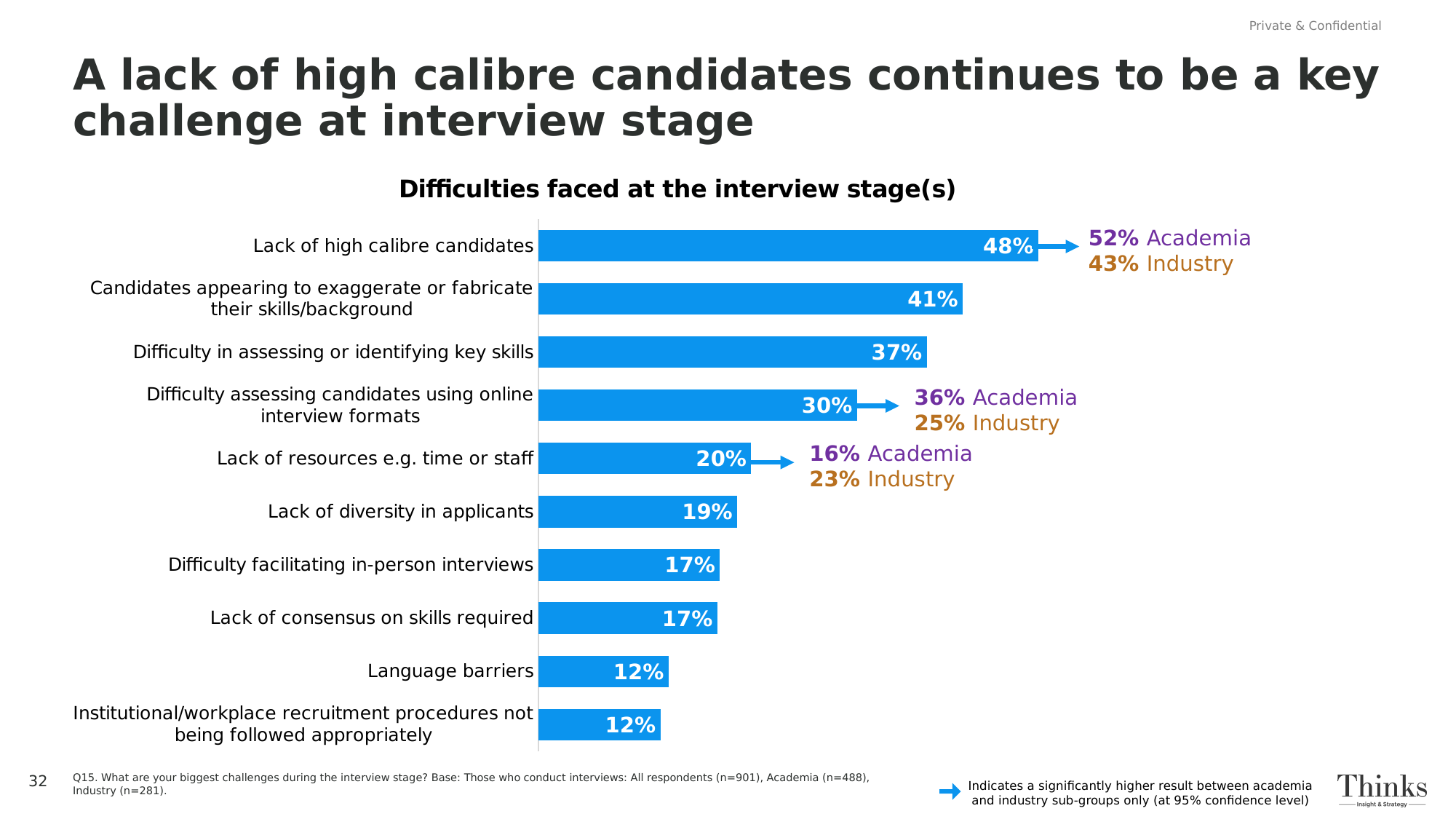

Private & Confidential
# A lack of high calibre candidates continues to be a key challenge at interview stage

### Chart: Difficulties faced at the interview stage(s)

| Category | Total |
|---|---|
| Lack of high calibre candidates | 0.4772475027746947 |
| Candidates appearing to exaggerate or fabricate their skills/background | 0.40510543840177576 |
| Difficulty in assessing or identifying key skills | 0.37069922308546055 |
| Difficulty assessing candidates using online interview formats | 0.30410654827968925 |
| Lack of resources e.g. time or staff | 0.20310765815760262 |
| Lack of diversity in applicants | 0.1897891231964484 |
| Difficulty facilitating in-person interviews | 0.17314095449500552 |
| Lack of consensus on skills required | 0.17092119866814648 |
| Language barriers | 0.12430632630410653 |
| Institutional/workplace recruitment procedures not being followed appropriately | 0.11653718091009989 |
52% Academia
43% Industry

36% Academia
25% Industry
16% Academia
23% Industry
32
Q15. What are your biggest challenges during the interview stage? Base: Those who conduct interviews: All respondents (n=901), Academia (n=488), Industry (n=281).
Indicates a significantly higher result between academia and industry sub-groups only (at 95% confidence level)